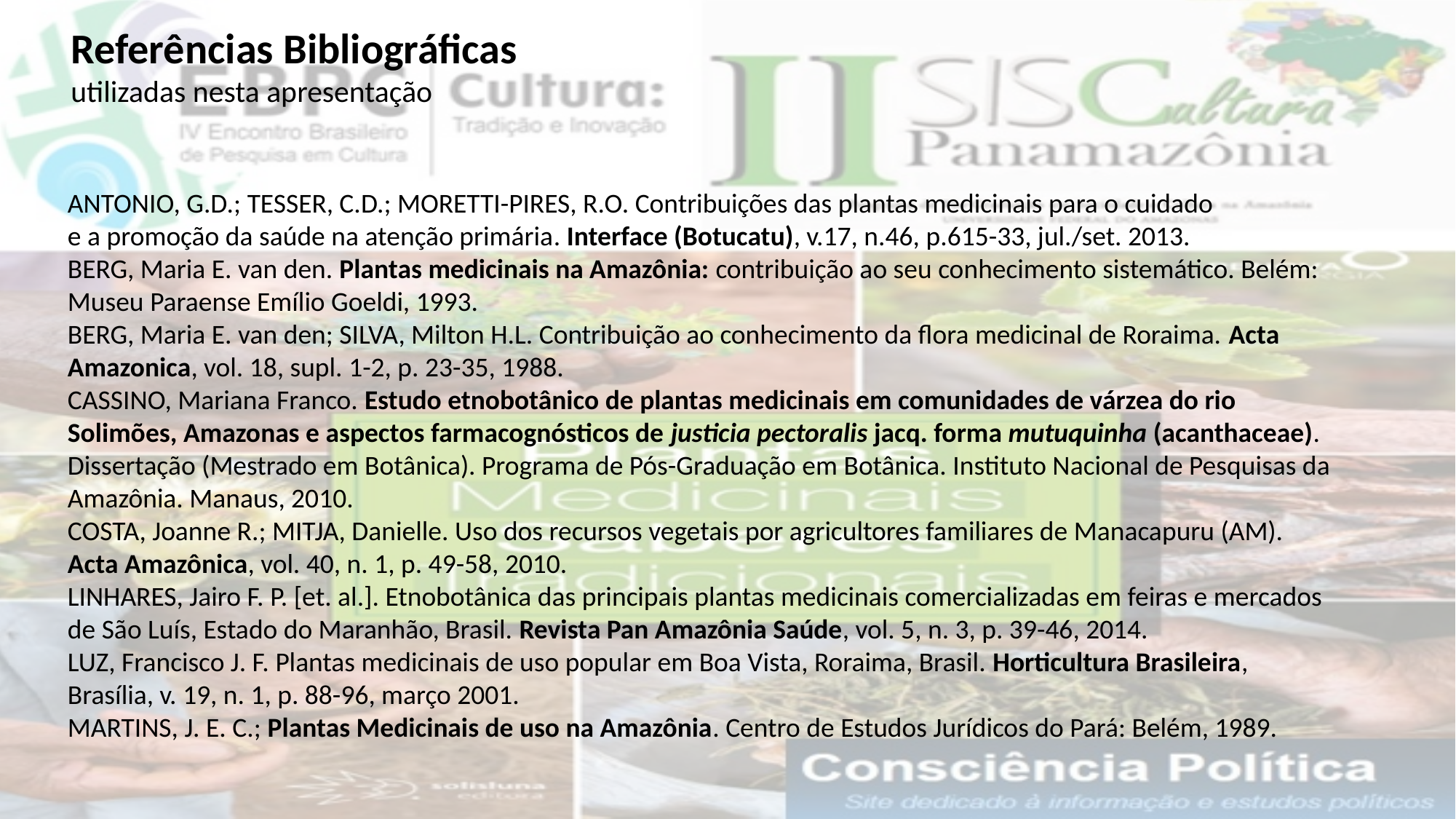

Referências Bibliográficas
utilizadas nesta apresentação
ANTONIO, G.D.; TESSER, C.D.; MORETTI-PIRES, R.O. Contribuições das plantas medicinais para o cuidado
e a promoção da saúde na atenção primária. Interface (Botucatu), v.17, n.46, p.615-33, jul./set. 2013.
BERG, Maria E. van den. Plantas medicinais na Amazônia: contribuição ao seu conhecimento sistemático. Belém: Museu Paraense Emílio Goeldi, 1993.
BERG, Maria E. van den; SILVA, Milton H.L. Contribuição ao conhecimento da flora medicinal de Roraima. Acta Amazonica, vol. 18, supl. 1-2, p. 23-35, 1988.
CASSINO, Mariana Franco. Estudo etnobotânico de plantas medicinais em comunidades de várzea do rio Solimões, Amazonas e aspectos farmacognósticos de justicia pectoralis jacq. forma mutuquinha (acanthaceae). Dissertação (Mestrado em Botânica). Programa de Pós-Graduação em Botânica. Instituto Nacional de Pesquisas da Amazônia. Manaus, 2010.
COSTA, Joanne R.; MITJA, Danielle. Uso dos recursos vegetais por agricultores familiares de Manacapuru (AM). Acta Amazônica, vol. 40, n. 1, p. 49-58, 2010.
LINHARES, Jairo F. P. [et. al.]. Etnobotânica das principais plantas medicinais comercializadas em feiras e mercados de São Luís, Estado do Maranhão, Brasil. Revista Pan Amazônia Saúde, vol. 5, n. 3, p. 39-46, 2014.
LUZ, Francisco J. F. Plantas medicinais de uso popular em Boa Vista, Roraima, Brasil. Horticultura Brasileira, Brasília, v. 19, n. 1, p. 88-96, março 2001.
MARTINS, J. E. C.; Plantas Medicinais de uso na Amazônia. Centro de Estudos Jurídicos do Pará: Belém, 1989.